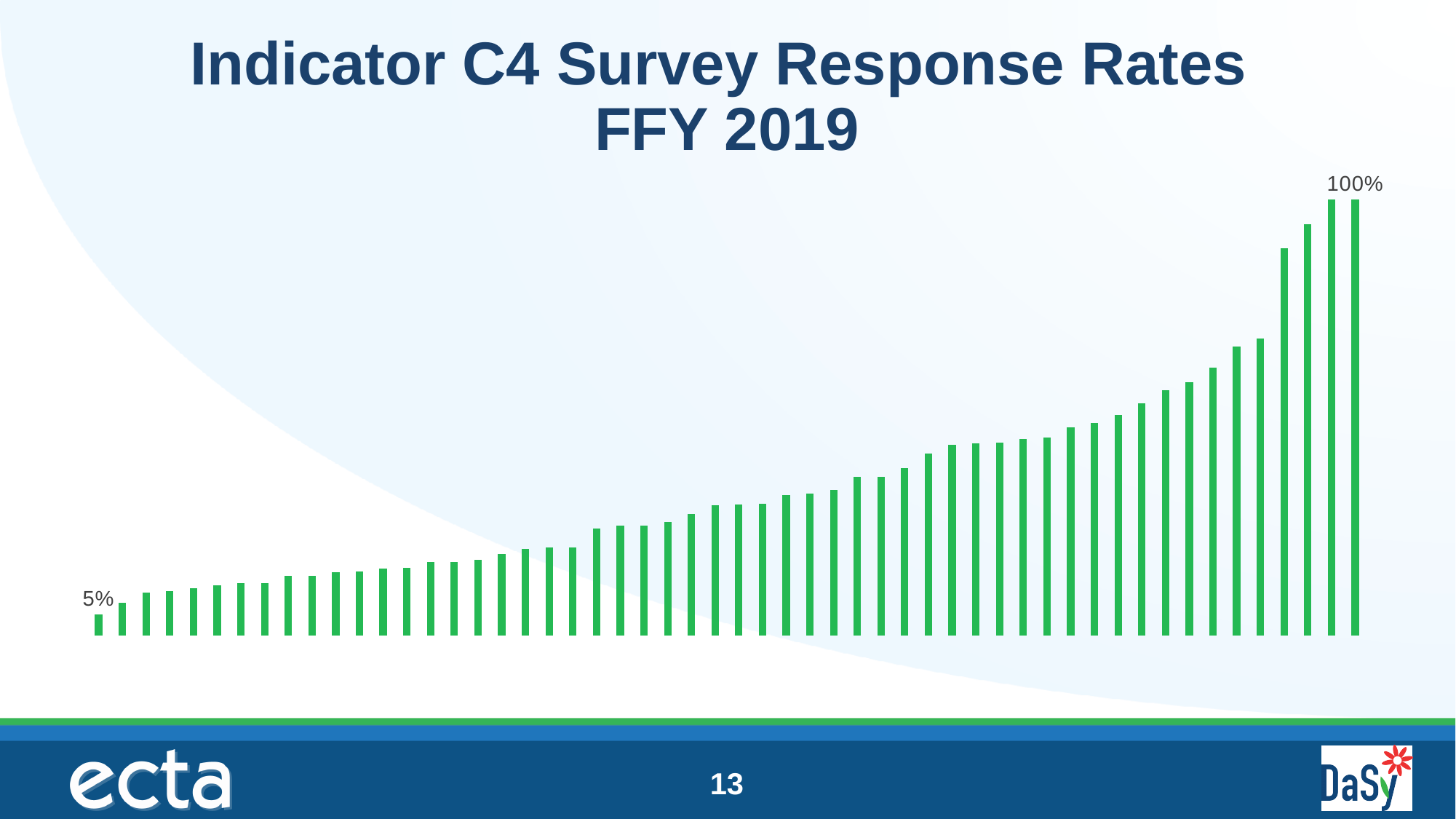

# Indicator C4 Survey Response Rates FFY 2019

### Chart

| Category | Response Rate |
|---|---|
13